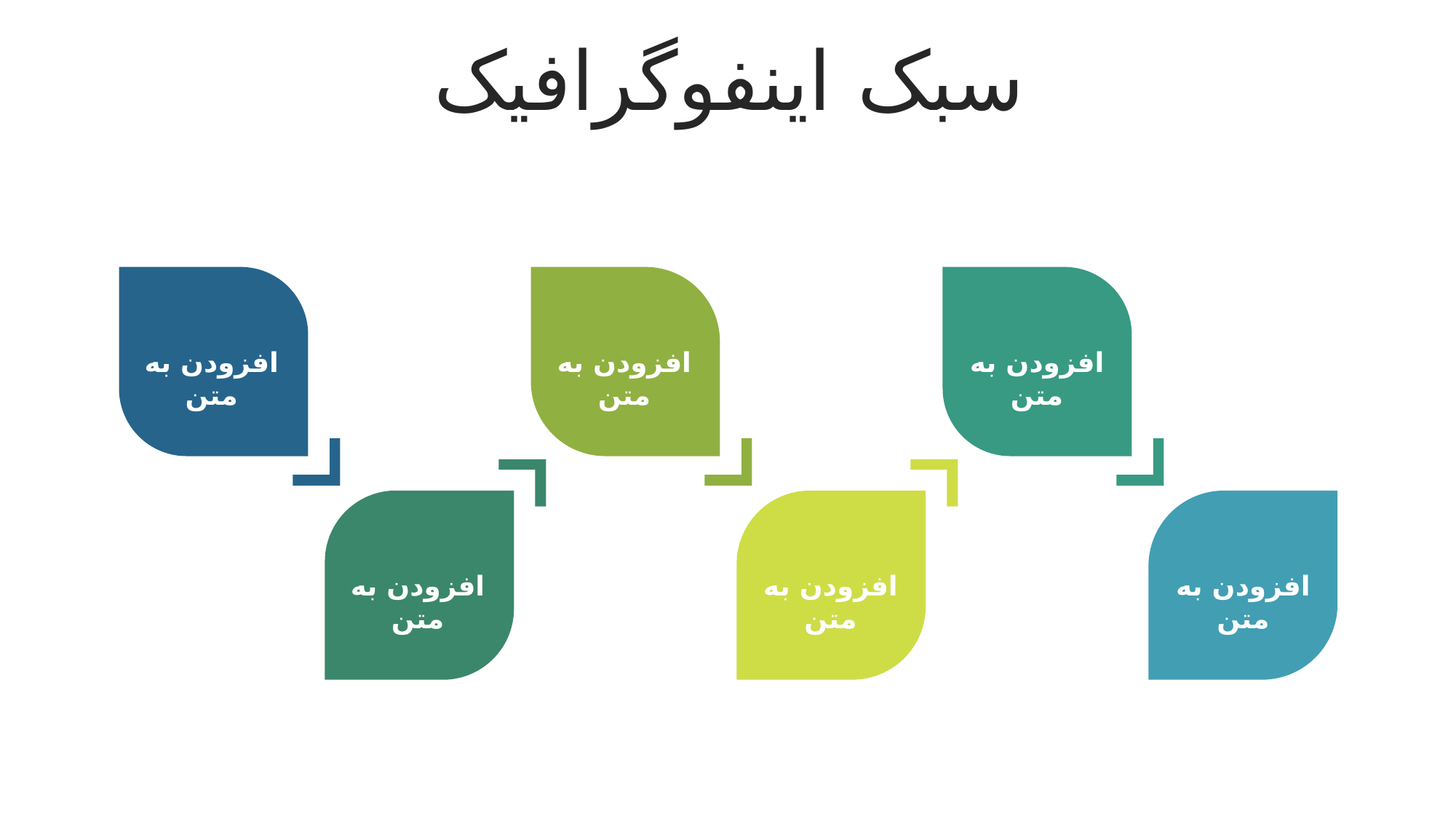

سبک اینفوگرافیک

افزودن به متن
افزودن به متن
افزودن به متن

افزودن به متن
افزودن به متن
افزودن به متن